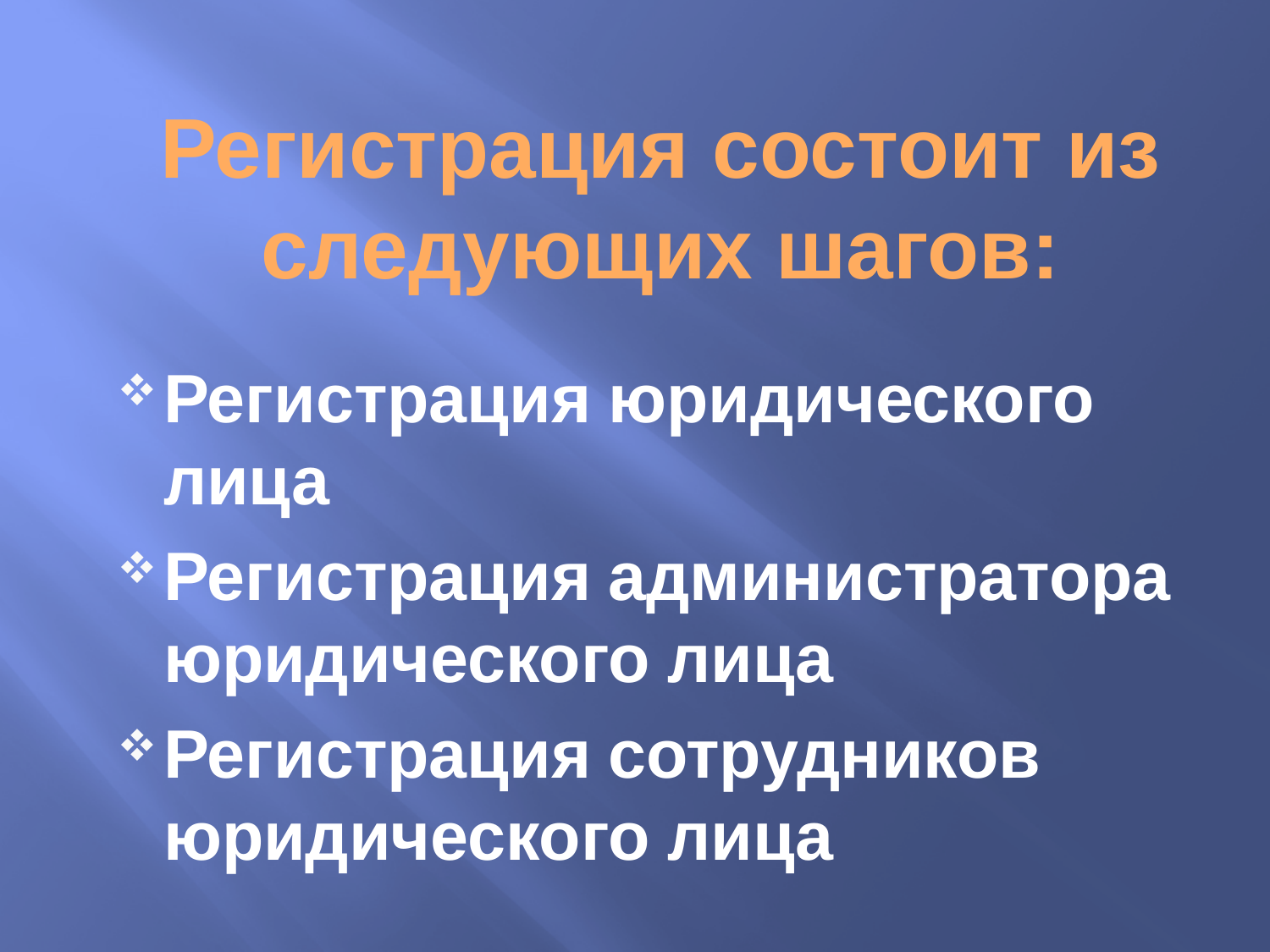

# Регистрация состоит из следующих шагов:
Регистрация юридического лица
Регистрация администратора юридического лица
Регистрация сотрудников юридического лица